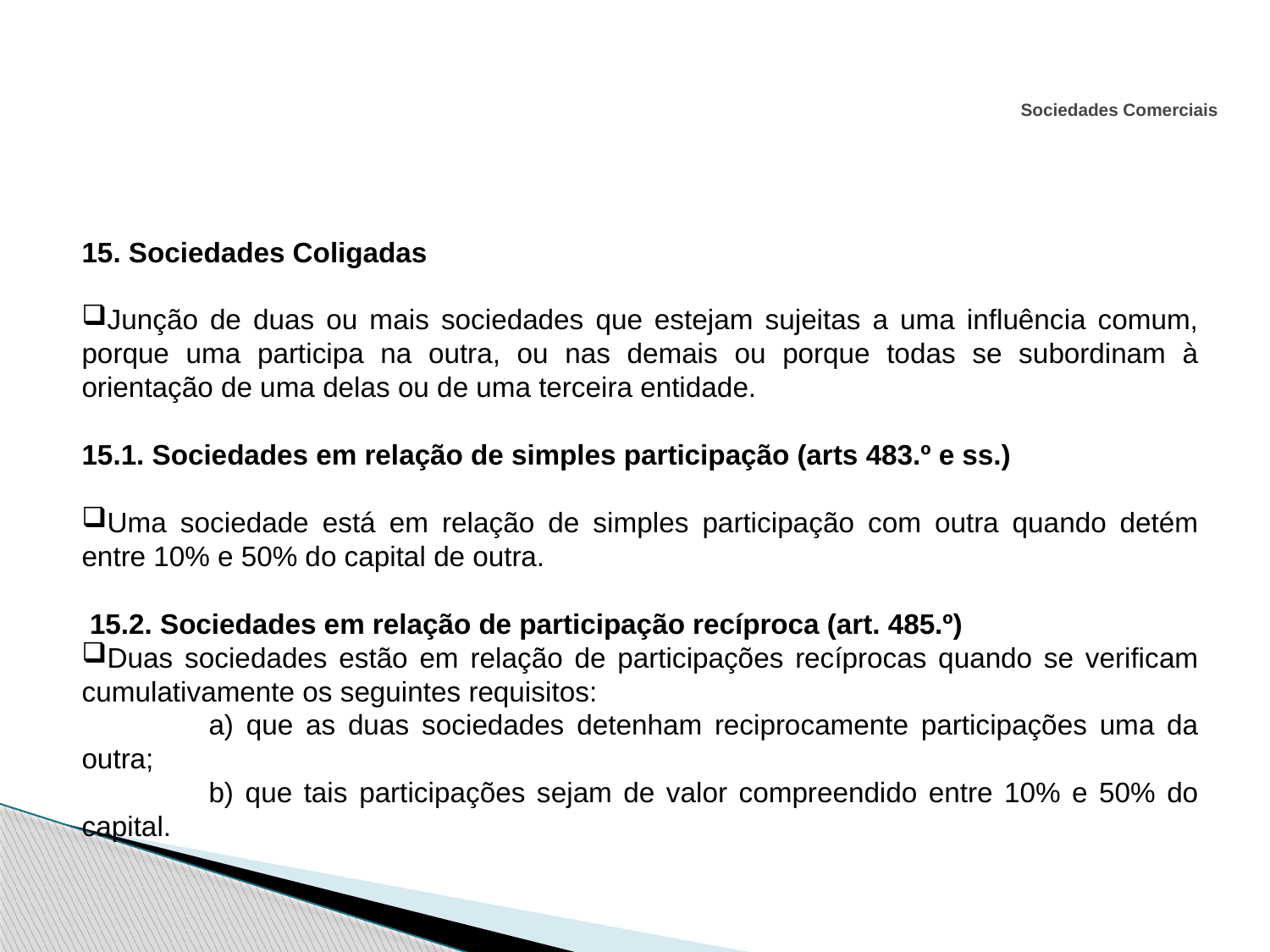

# Sociedades Comerciais
15. Sociedades Coligadas

Junção de duas ou mais sociedades que estejam sujeitas a uma influência comum, porque uma participa na outra, ou nas demais ou porque todas se subordinam à orientação de uma delas ou de uma terceira entidade.

15.1. Sociedades em relação de simples participação (arts 483.º e ss.)

Uma sociedade está em relação de simples participação com outra quando detém entre 10% e 50% do capital de outra.

 15.2. Sociedades em relação de participação recíproca (art. 485.º)
Duas sociedades estão em relação de participações recíprocas quando se verificam cumulativamente os seguintes requisitos:
	a) que as duas sociedades detenham reciprocamente participações uma da outra;
	b) que tais participações sejam de valor compreendido entre 10% e 50% do capital.